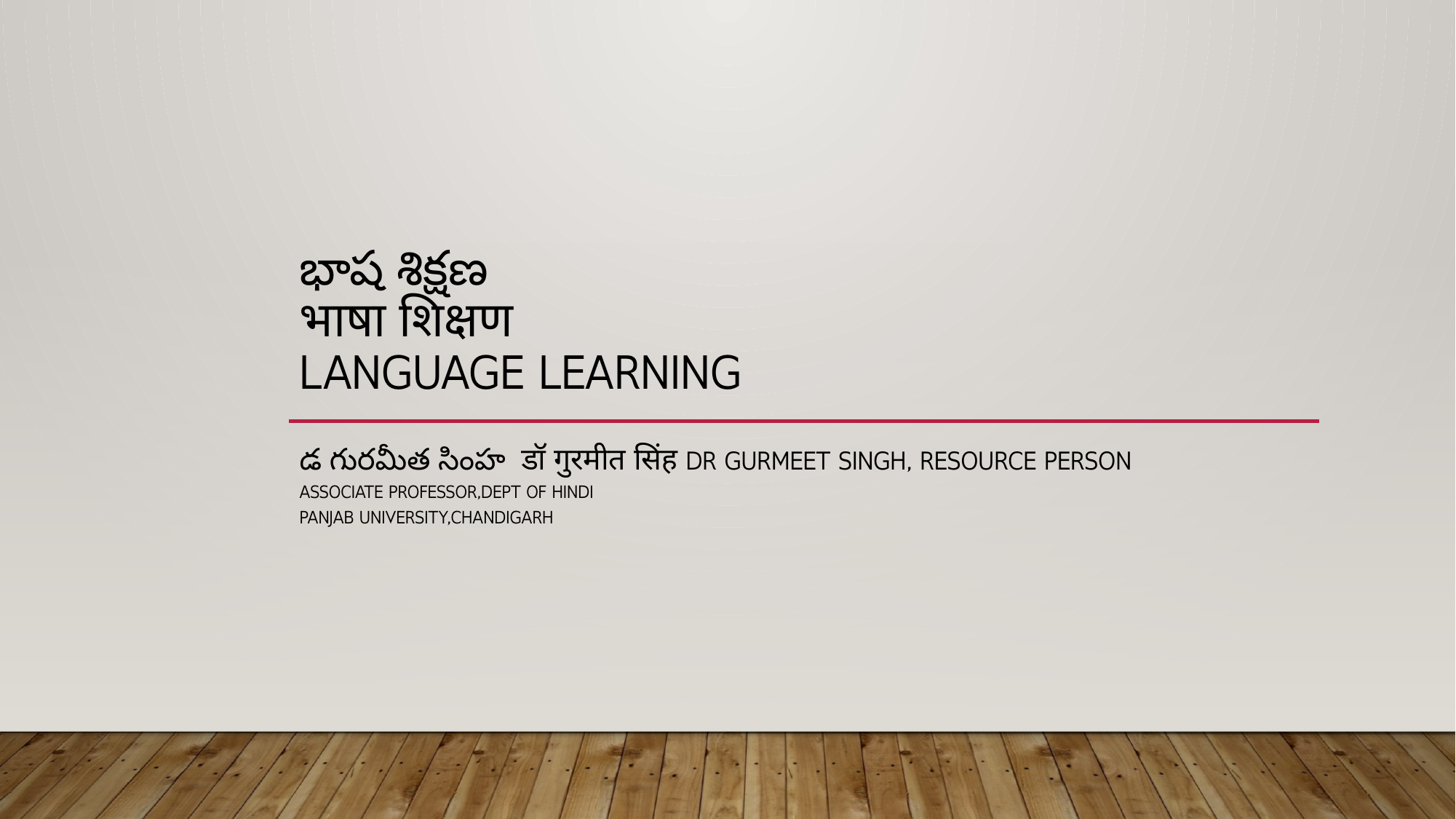

# భాష శిక్షణ भाषा शिक्षण Language learning
డ గురమీత సింహ  डॉ गुरमीत सिंह Dr GURmeet SINGH, Resource Person
ASSOCIate PROFESSOR,DEPT OF HINDI
PANJAB UNIVERSITY,CHANDIGARH